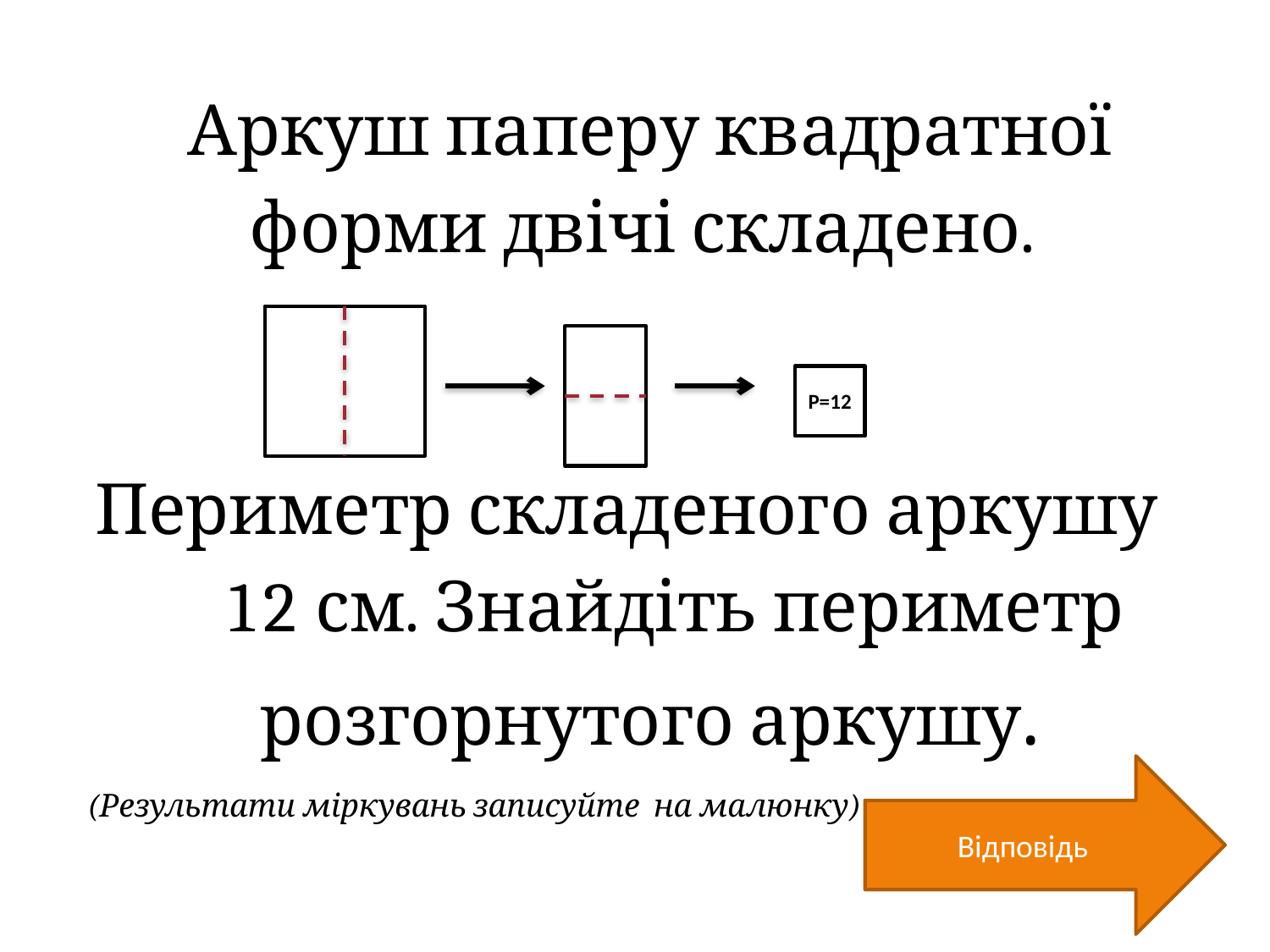

Аркуш паперу квадратної форми двічі складено.

Периметр складеного аркушу       12 см. Знайдіть периметр розгорнутого аркушу.
(Результати міркувань записуйте  на малюнку)

Р=12
Відповідь